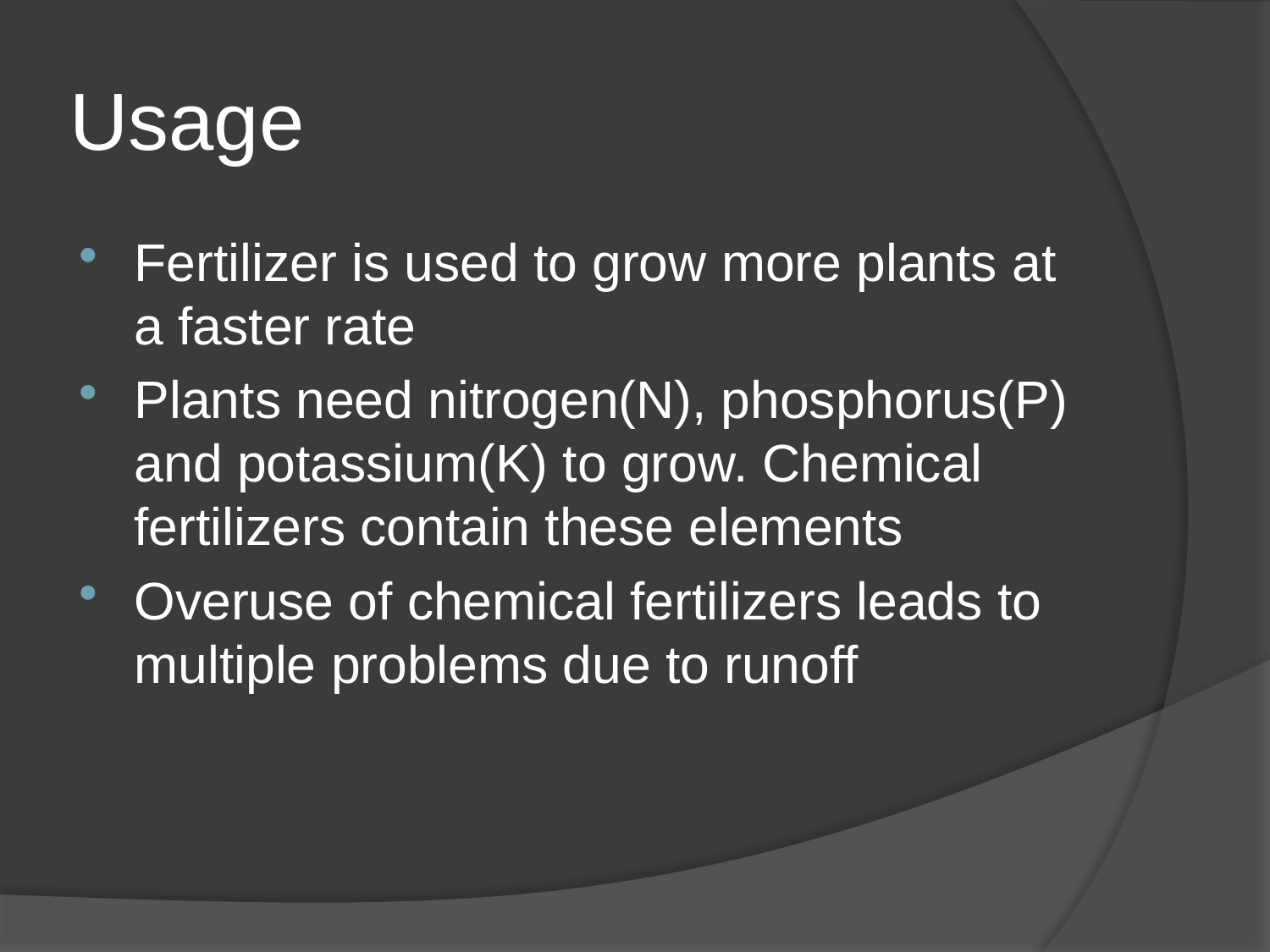

# Usage
Fertilizer is used to grow more plants at a faster rate
Plants need nitrogen(N), phosphorus(P) and potassium(K) to grow. Chemical fertilizers contain these elements
Overuse of chemical fertilizers leads to multiple problems due to runoff